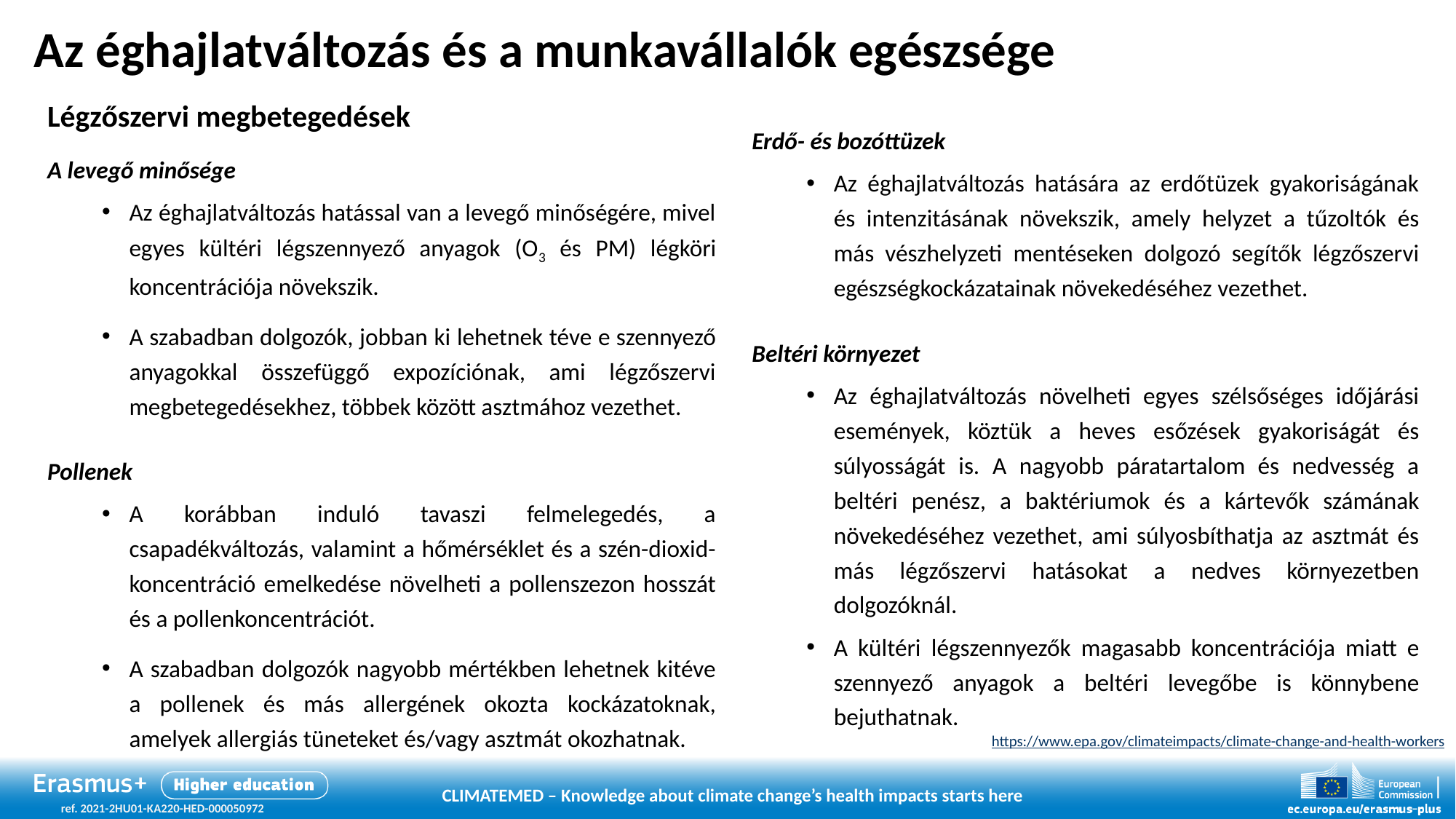

# Az éghajlatváltozás és a munkavállalók egészsége
Légzőszervi megbetegedések
A levegő minősége
Az éghajlatváltozás hatással van a levegő minőségére, mivel egyes kültéri légszennyező anyagok (O3 és PM) légköri koncentrációja növekszik.
A szabadban dolgozók, jobban ki lehetnek téve e szennyező anyagokkal összefüggő expozíciónak, ami légzőszervi megbetegedésekhez, többek között asztmához vezethet.
Pollenek
A korábban induló tavaszi felmelegedés, a csapadékváltozás, valamint a hőmérséklet és a szén-dioxid-koncentráció emelkedése növelheti a pollenszezon hosszát és a pollenkoncentrációt.
A szabadban dolgozók nagyobb mértékben lehetnek kitéve a pollenek és más allergének okozta kockázatoknak, amelyek allergiás tüneteket és/vagy asztmát okozhatnak.
Erdő- és bozóttüzek
Az éghajlatváltozás hatására az erdőtüzek gyakoriságának és intenzitásának növekszik, amely helyzet a tűzoltók és más vészhelyzeti mentéseken dolgozó segítők légzőszervi egészségkockázatainak növekedéséhez vezethet.
Beltéri környezet
Az éghajlatváltozás növelheti egyes szélsőséges időjárási események, köztük a heves esőzések gyakoriságát és súlyosságát is. A nagyobb páratartalom és nedvesség a beltéri penész, a baktériumok és a kártevők számának növekedéséhez vezethet, ami súlyosbíthatja az asztmát és más légzőszervi hatásokat a nedves környezetben dolgozóknál.
A kültéri légszennyezők magasabb koncentrációja miatt e szennyező anyagok a beltéri levegőbe is könnybene bejuthatnak.
https://www.epa.gov/climateimpacts/climate-change-and-health-workers